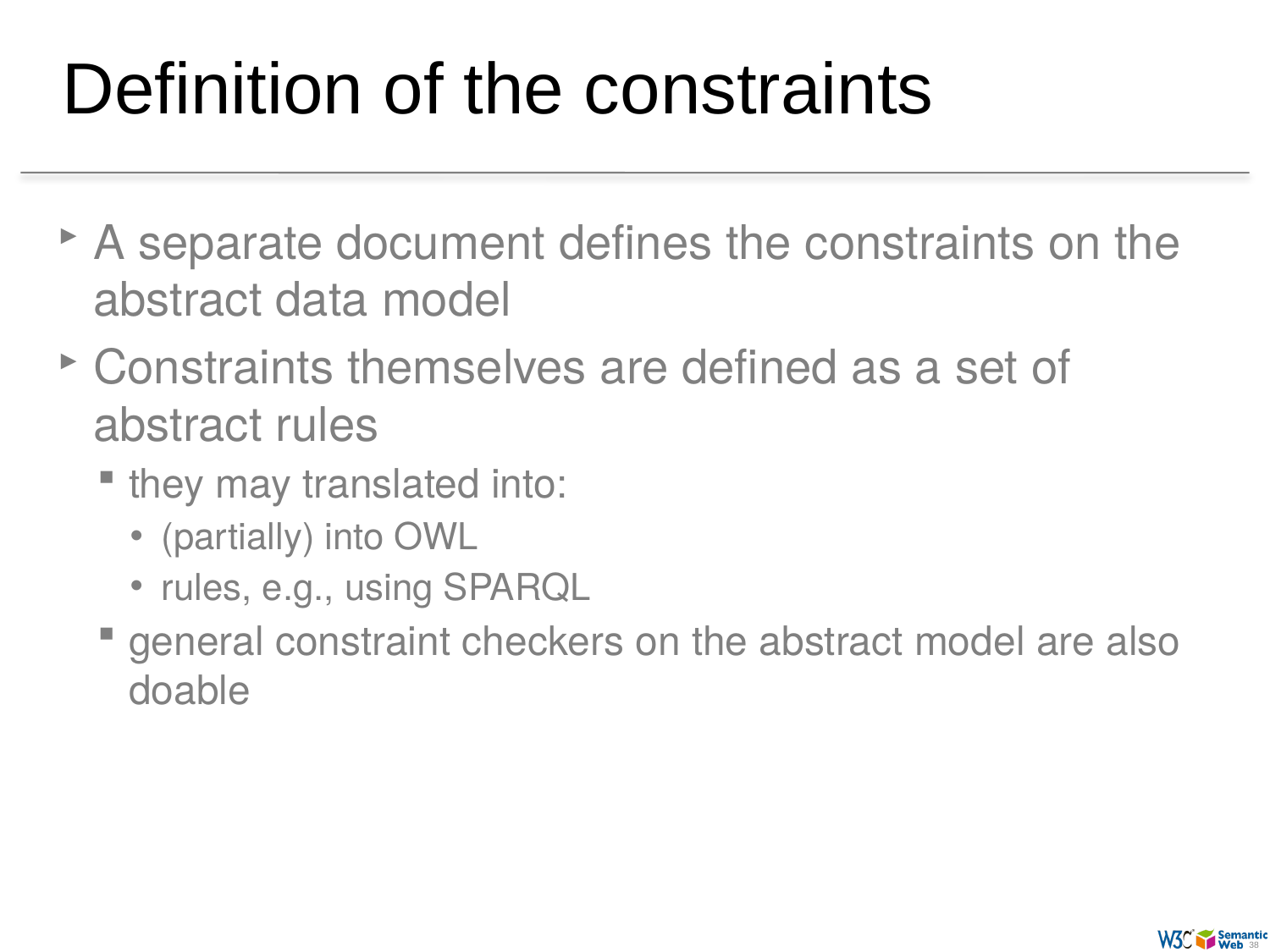

# Definition of the constraints
A separate document defines the constraints on the abstract data model
Constraints themselves are defined as a set of abstract rules
they may translated into:
(partially) into OWL
rules, e.g., using SPARQL
general constraint checkers on the abstract model are also doable